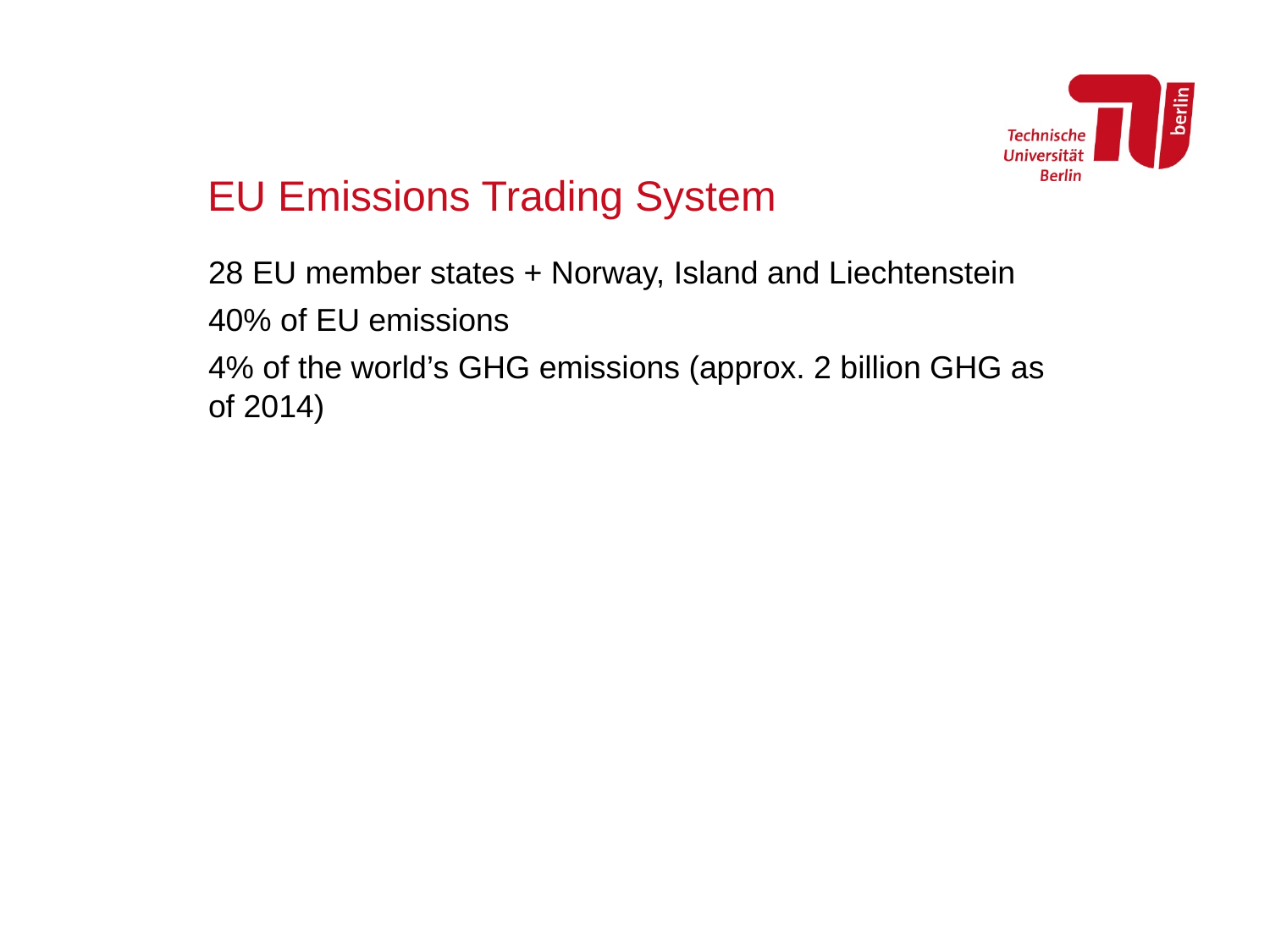

# EU Emissions Trading System
28 EU member states + Norway, Island and Liechtenstein
40% of EU emissions
4% of the world’s GHG emissions (approx. 2 billion GHG as of 2014)